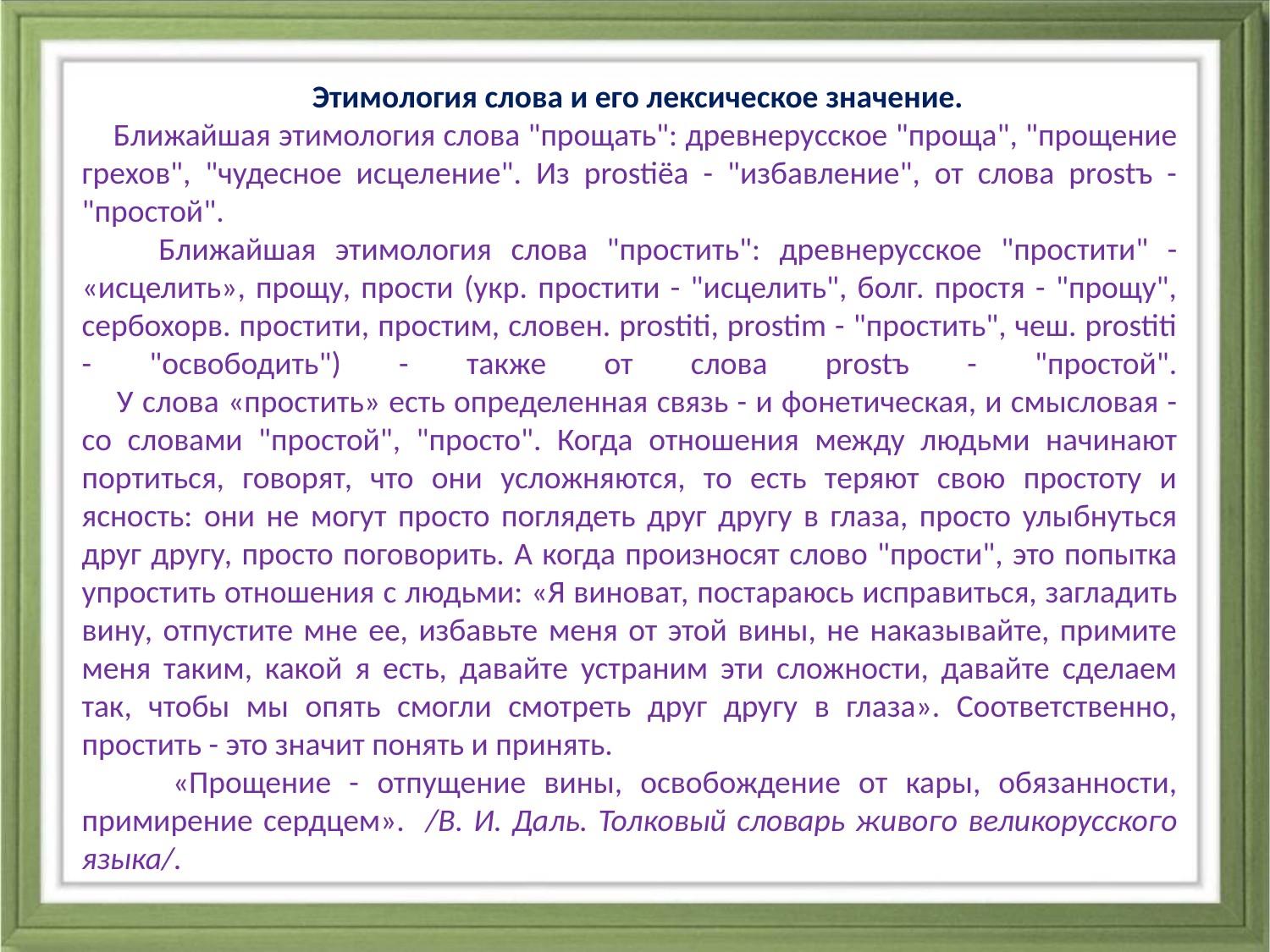

Этимология слова и его лексическое значение.
    Ближайшая этимология слова "прощать": древнерусское "проща", "прощение грехов", "чудесное исцеление". Из prostiёa - "избавление", от слова рrоstъ - "простой".
    Ближайшая этимология слова "простить": древнерусское "простити" - «исцелить», прощу, прости (укр. простити - "исцелить", болг. простя - "прощу", сербохорв. простити, простим, словен. prostiti, prostim - "простить", чеш. prostiti - "освободить") - также от слова рrоstъ - "простой".
    У слова «простить» есть определенная связь - и фонетическая, и смысловая - со словами "простой", "просто". Когда отношения между людьми начинают портиться, говорят, что они усложняются, то есть теряют свою простоту и ясность: они не могут просто поглядеть друг другу в глаза, просто улыбнуться друг другу, просто поговорить. А когда произносят слово "прости", это попытка упростить отношения с людьми: «Я виноват, постараюсь исправиться, загладить вину, отпустите мне ее, избавьте меня от этой вины, не наказывайте, примите меня таким, какой я есть, давайте устраним эти сложности, давайте сделаем так, чтобы мы опять смогли смотреть друг другу в глаза». Соответственно, простить - это значит понять и принять.
     «Прощение - отпущение вины, освобождение от кары, обязанности, примирение сердцем».  /В. И. Даль. Толковый словарь живого великорусского языка/.